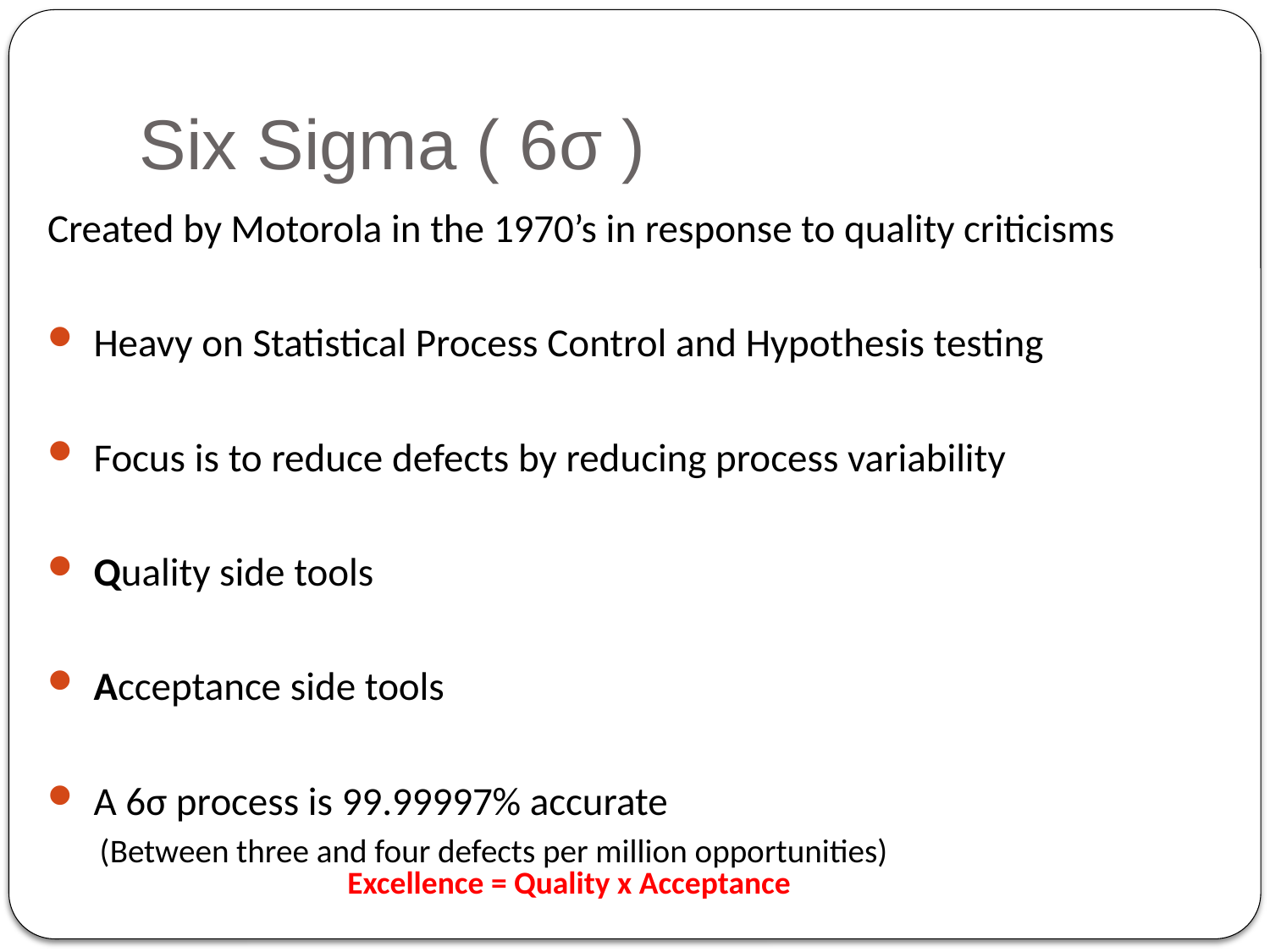

# Six Sigma ( 6σ )
Created by Motorola in the 1970’s in response to quality criticisms

Heavy on Statistical Process Control and Hypothesis testing

Focus is to reduce defects by reducing process variability

Quality side tools

Acceptance side tools

A 6σ process is 99.99997% accurate
(Between three and four defects per million opportunities)

Excellence = Quality x Acceptance